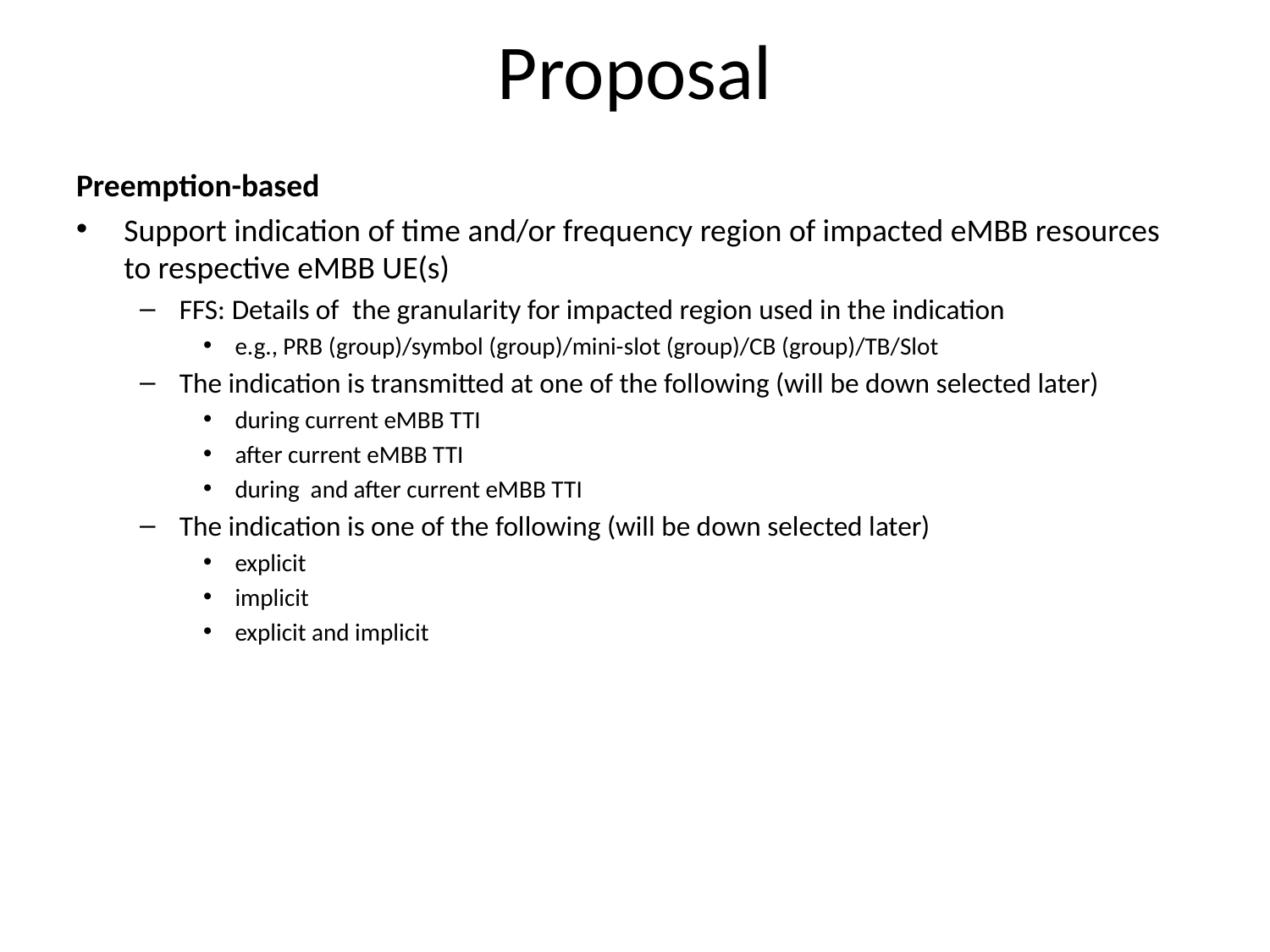

# Proposal
Preemption-based
Support indication of time and/or frequency region of impacted eMBB resources to respective eMBB UE(s)
FFS: Details of  the granularity for impacted region used in the indication
e.g., PRB (group)/symbol (group)/mini-slot (group)/CB (group)/TB/Slot
The indication is transmitted at one of the following (will be down selected later)
during current eMBB TTI
after current eMBB TTI
during  and after current eMBB TTI
The indication is one of the following (will be down selected later)
explicit
implicit
explicit and implicit